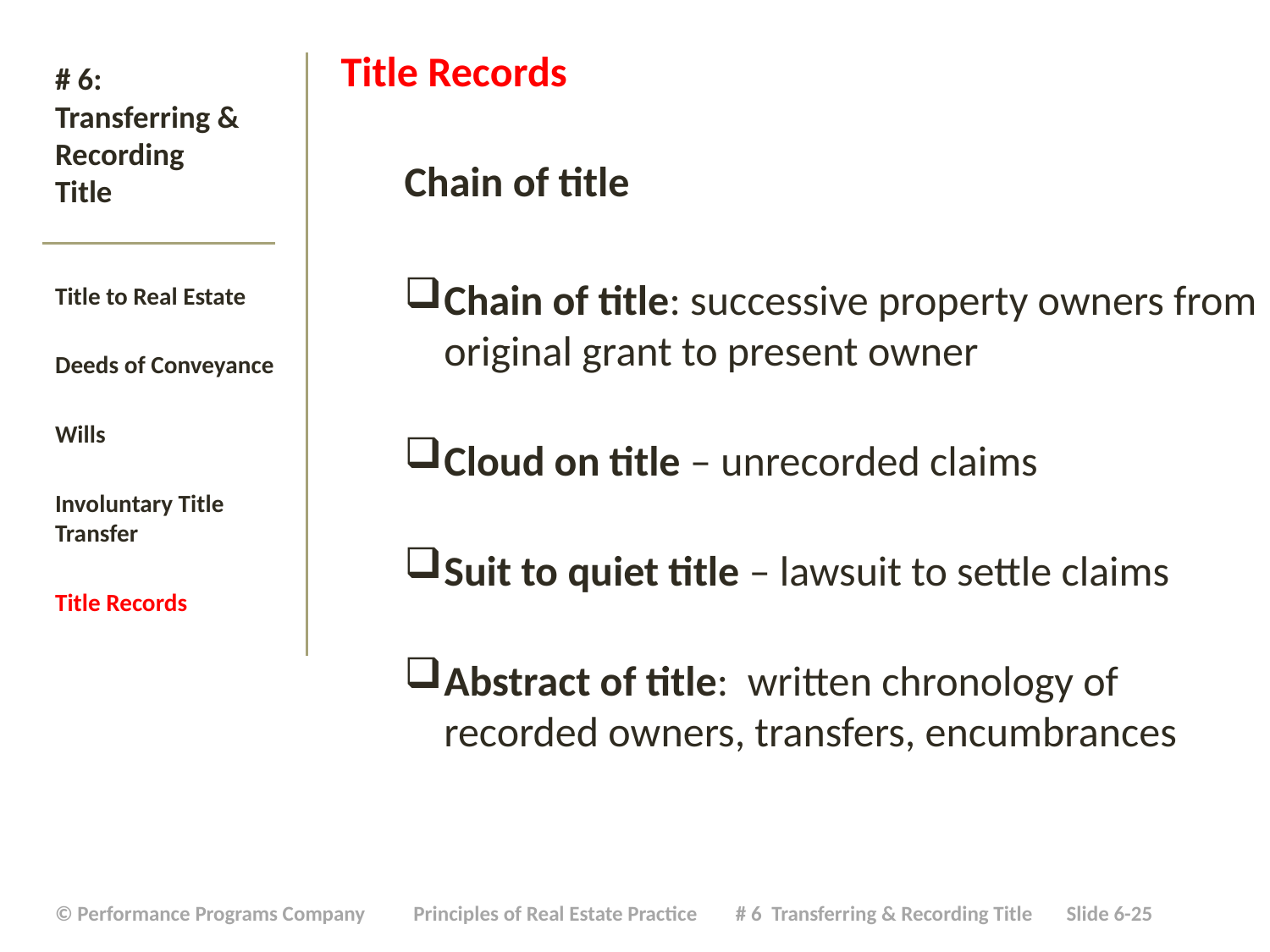

Title Records

Chain of title

Chain of title: successive property owners from original grant to present owner
Cloud on title – unrecorded claims
Suit to quiet title – lawsuit to settle claims
Abstract of title:  written chronology of recorded owners, transfers, encumbrances

# # 6: Transferring & Recording Title

Title to Real Estate

Deeds of Conveyance

Wills

Involuntary Title Transfer

Title Records

| © Performance Programs Company Principles of Real Estate Practice # 6 Transferring & Recording Title Slide 6-25 |
| --- |